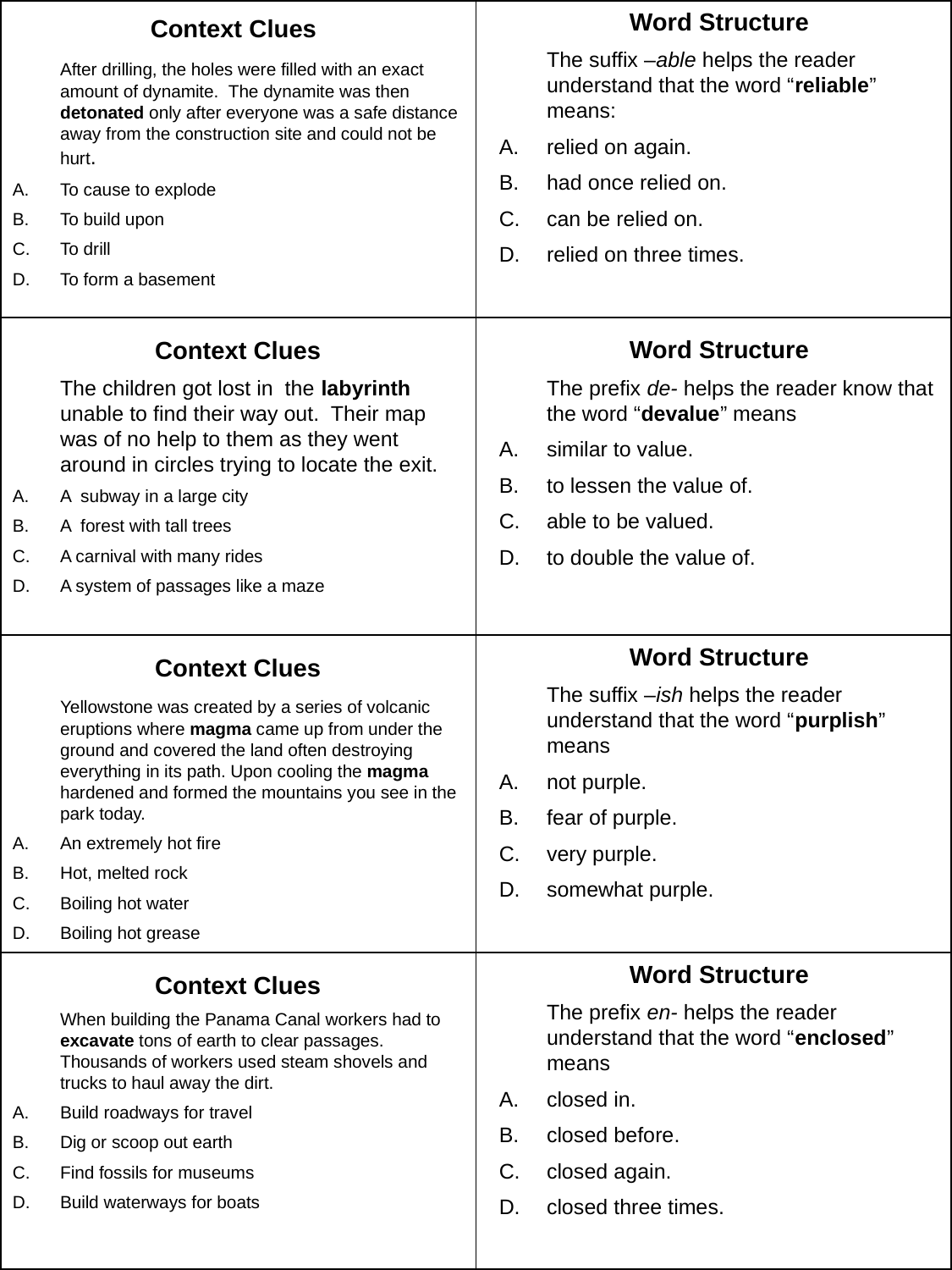

|  |  |
| --- | --- |
|  |  |
|  |  |
|  |  |
Context Clues
	After drilling, the holes were filled with an exact amount of dynamite.  The dynamite was then detonated only after everyone was a safe distance away from the construction site and could not be hurt.
To cause to explode
To build upon
To drill
To form a basement
Word Structure
	The suffix –able helps the reader understand that the word “reliable” means:
relied on again.
had once relied on.
can be relied on.
relied on three times.
Context Clues
	The children got lost in  the labyrinth unable to find their way out.  Their map was of no help to them as they went around in circles trying to locate the exit.
A  subway in a large city
A  forest with tall trees
A carnival with many rides
A system of passages like a maze

Word Structure
	The prefix de- helps the reader know that the word “devalue” means
similar to value.
to lessen the value of.
able to be valued.
to double the value of.
#
Word Structure
	The suffix –ish helps the reader understand that the word “purplish” means
not purple.
fear of purple.
very purple.
somewhat purple.
Context Clues
	Yellowstone was created by a series of volcanic eruptions where magma came up from under the ground and covered the land often destroying everything in its path. Upon cooling the magma hardened and formed the mountains you see in the park today.
An extremely hot fire
Hot, melted rock
Boiling hot water
Boiling hot grease

Word Structure
	The prefix en- helps the reader understand that the word “enclosed” means
closed in.
closed before.
closed again.
closed three times.
Context Clues
	When building the Panama Canal workers had to excavate tons of earth to clear passages.  Thousands of workers used steam shovels and trucks to haul away the dirt.
Build roadways for travel
Dig or scoop out earth
Find fossils for museums
Build waterways for boats